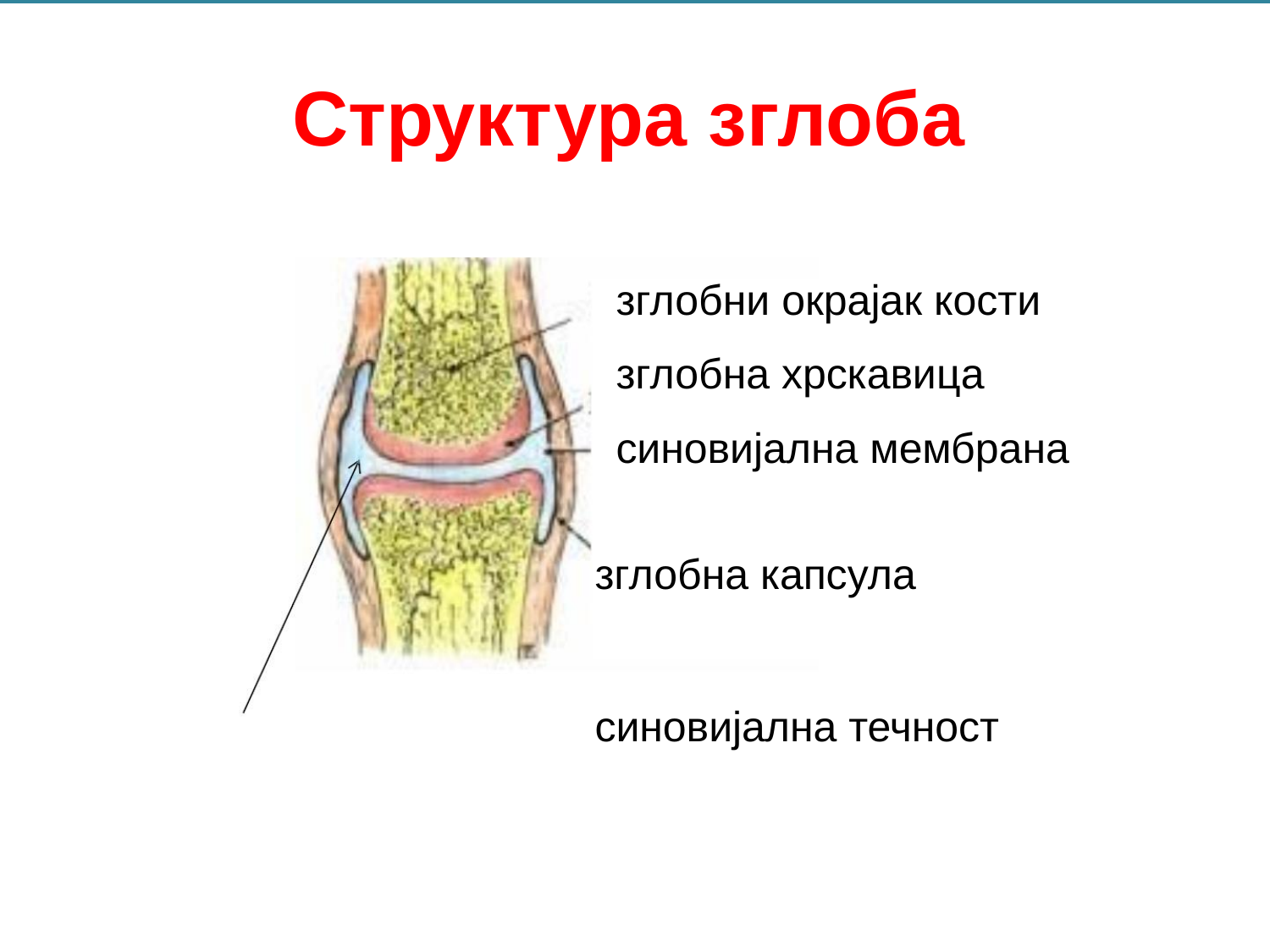

Структура зглоба
зглобни окрајак кости
зглобна хрскавица
синовијална мембрана
зглобна капсула
синовијална течност